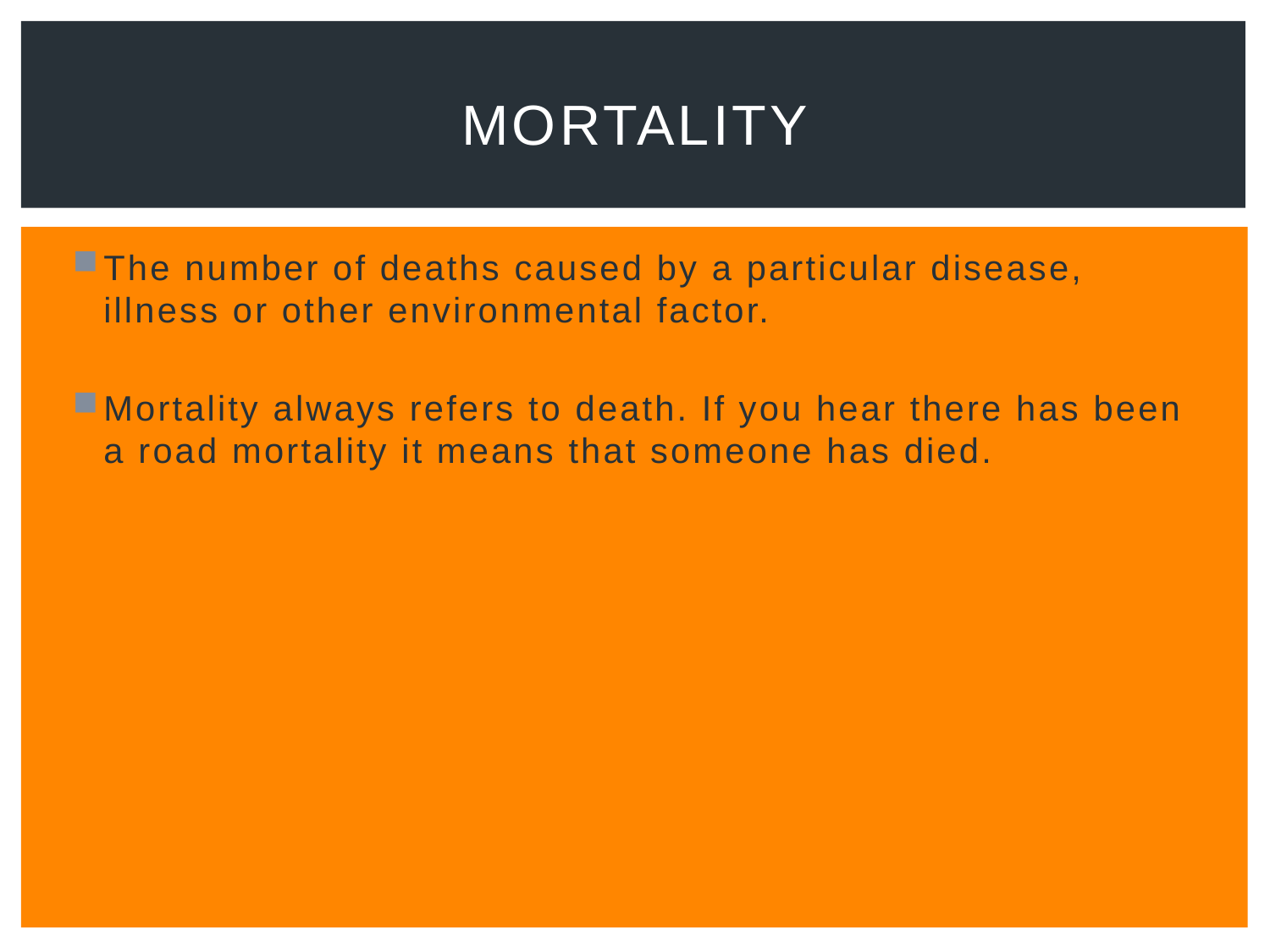

# Mortality
The number of deaths caused by a particular disease, illness or other environmental factor.

Mortality always refers to death. If you hear there has been a road mortality it means that someone has died.